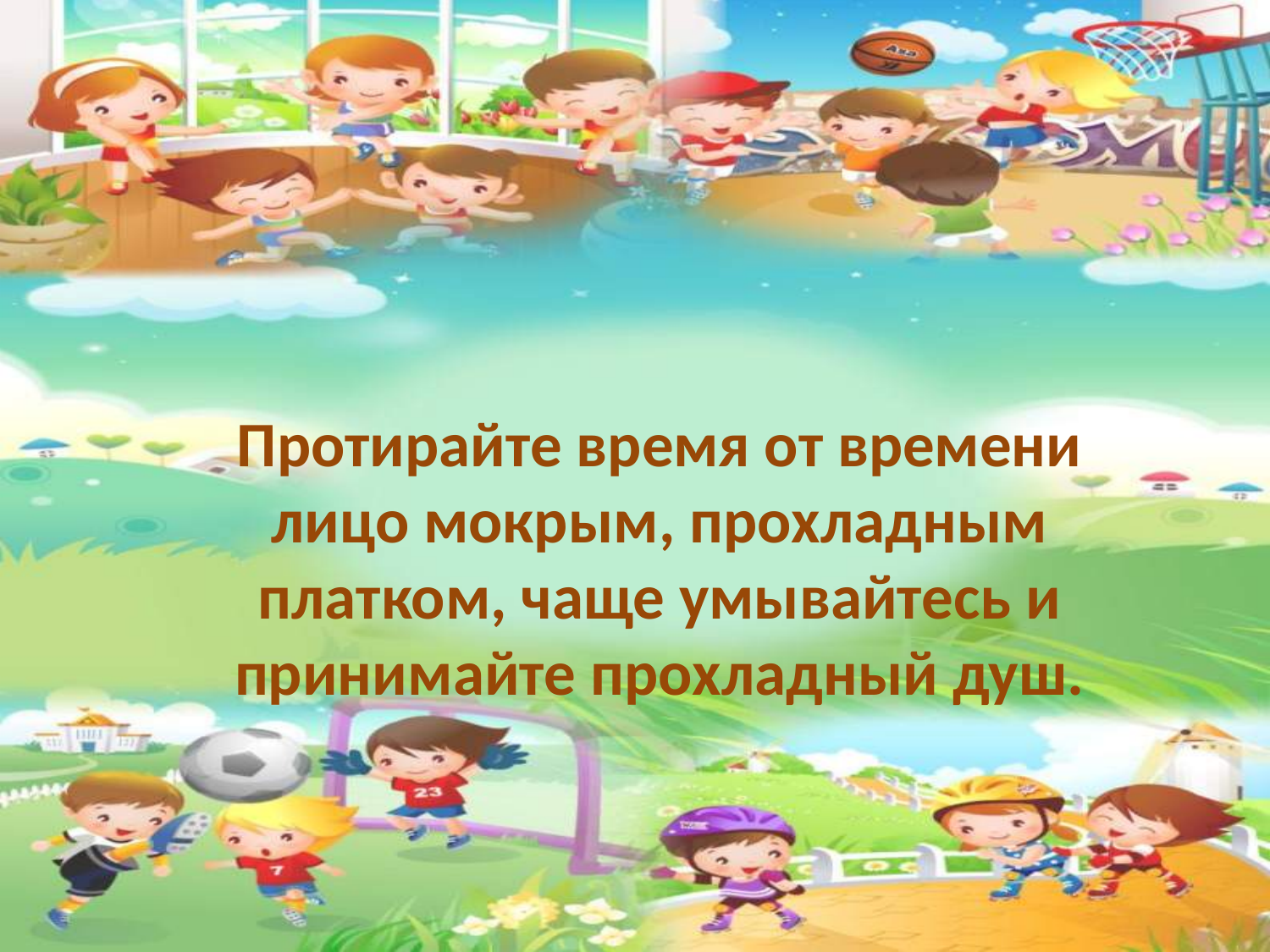

Протирайте время от времени лицо мокрым, прохладным платком, чаще умывайтесь и принимайте прохладный душ.